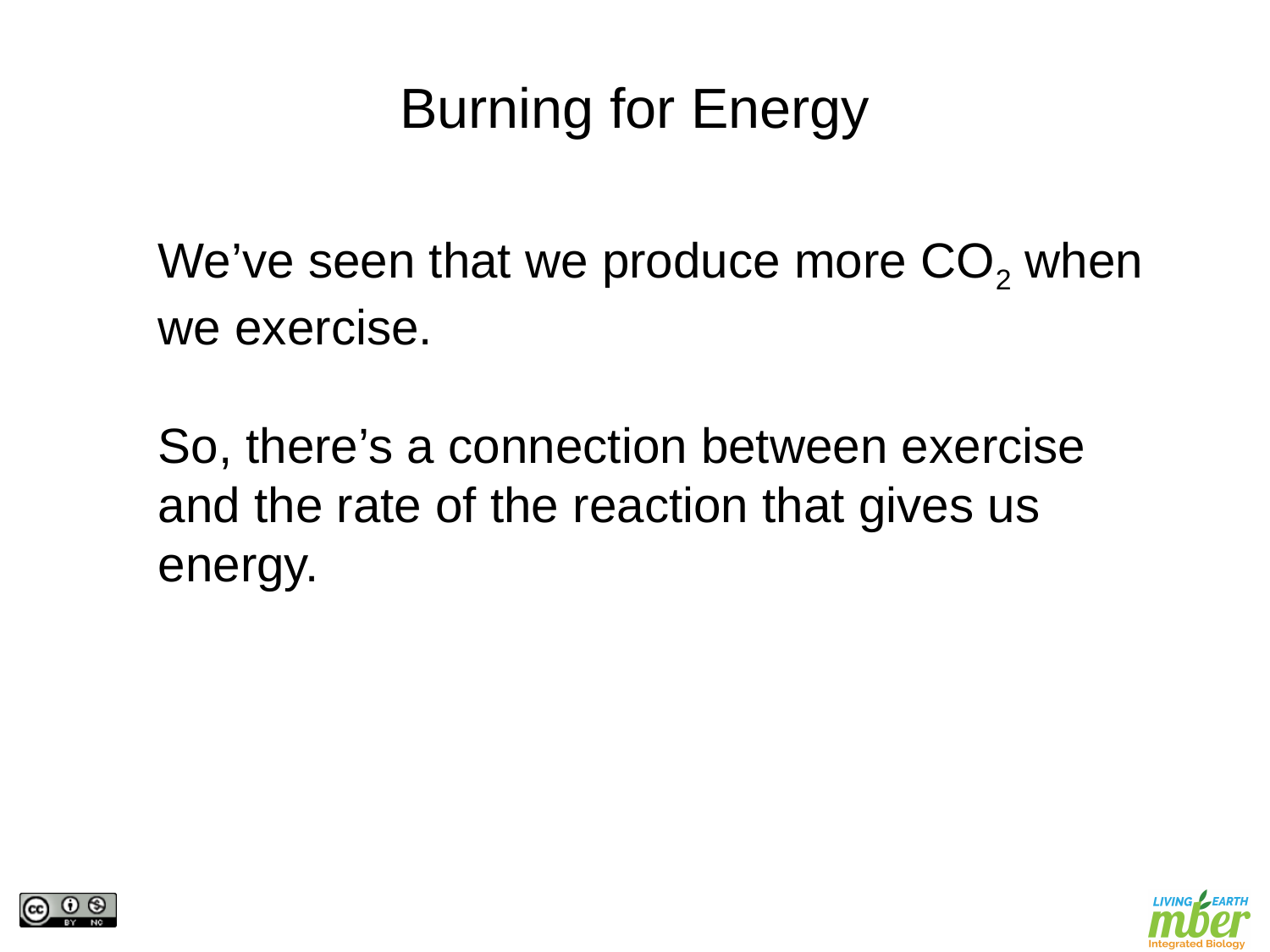

Burning for Energy
We’ve seen that we produce more CO2 when we exercise.

So, there’s a connection between exercise and the rate of the reaction that gives us energy.